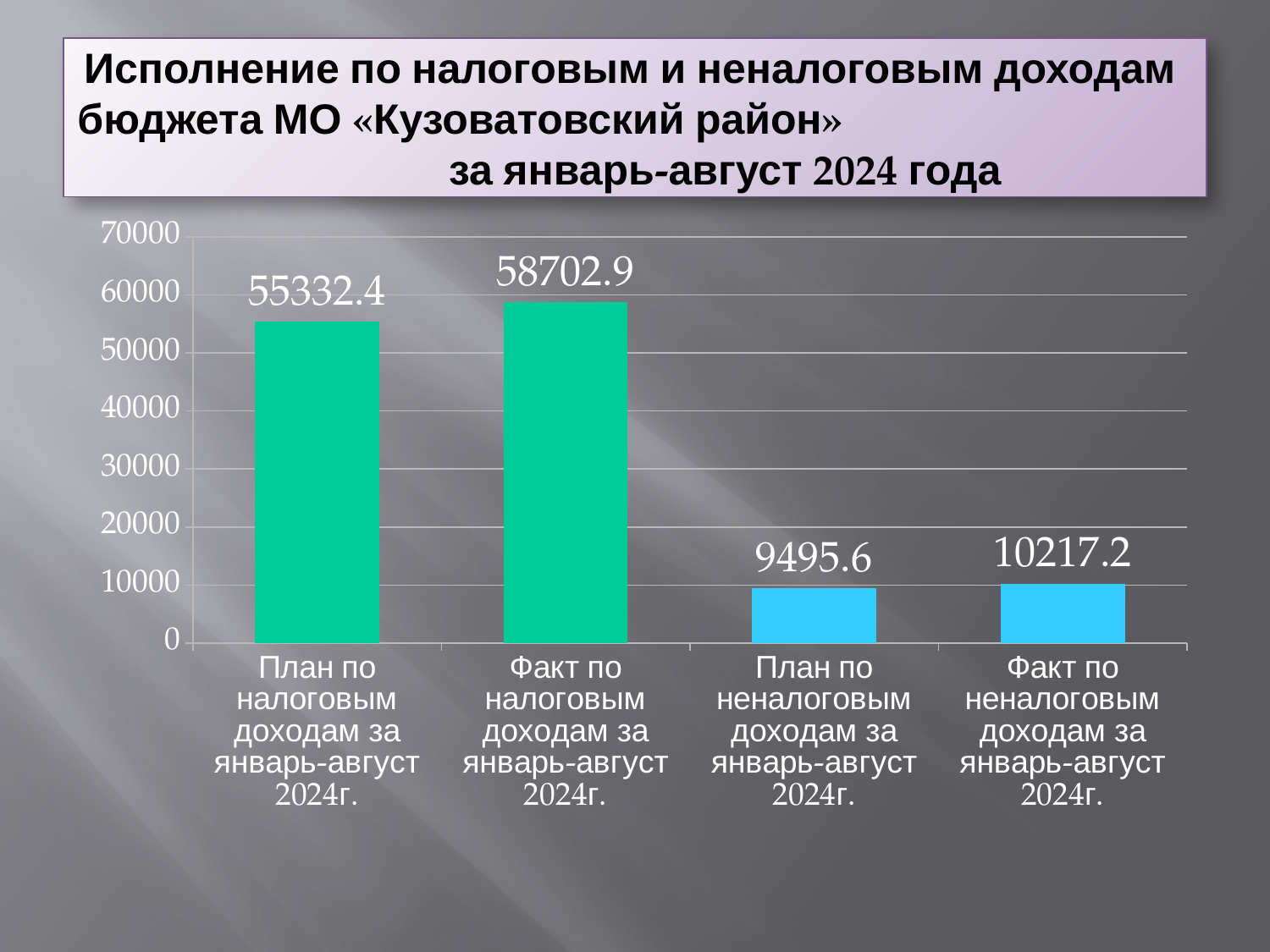

# Исполнение по налоговым и неналоговым доходам  бюджета МО «Кузоватовский район»                                                   за январь-август 2024 года

### Chart

| Category | Столбец1 |
|---|---|
| План по налоговым доходам за январь-август 2024г. | 55332.4 |
| Факт по налоговым доходам за январь-август 2024г. | 58702.9 |
| План по неналоговым доходам за январь-август 2024г. | 9495.6 |
| Факт по неналоговым доходам за январь-август 2024г. | 10217.2 |